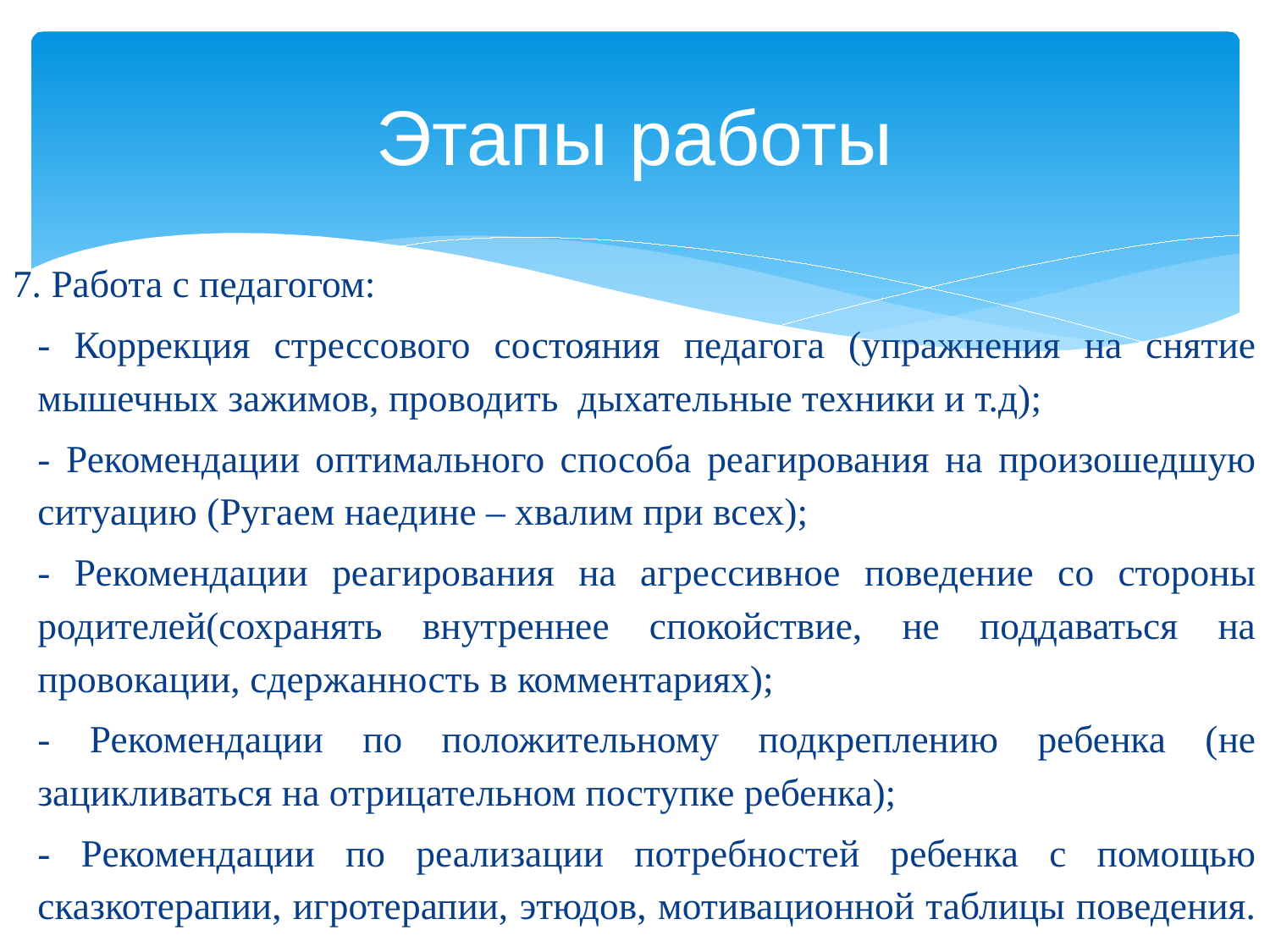

# Этапы работы
7. Работа с педагогом:
- Коррекция стрессового состояния педагога (упражнения на снятие мышечных зажимов, проводить  дыхательные техники и т.д);
- Рекомендации оптимального способа реагирования на произошедшую ситуацию (Ругаем наедине – хвалим при всех);
- Рекомендации реагирования на агрессивное поведение со стороны родителей(сохранять внутреннее спокойствие, не поддаваться на провокации, сдержанность в комментариях);
- Рекомендации по положительному подкреплению ребенка (не зацикливаться на отрицательном поступке ребенка);
- Рекомендации по реализации потребностей ребенка с помощью сказкотерапии, игротерапии, этюдов, мотивационной таблицы поведения.